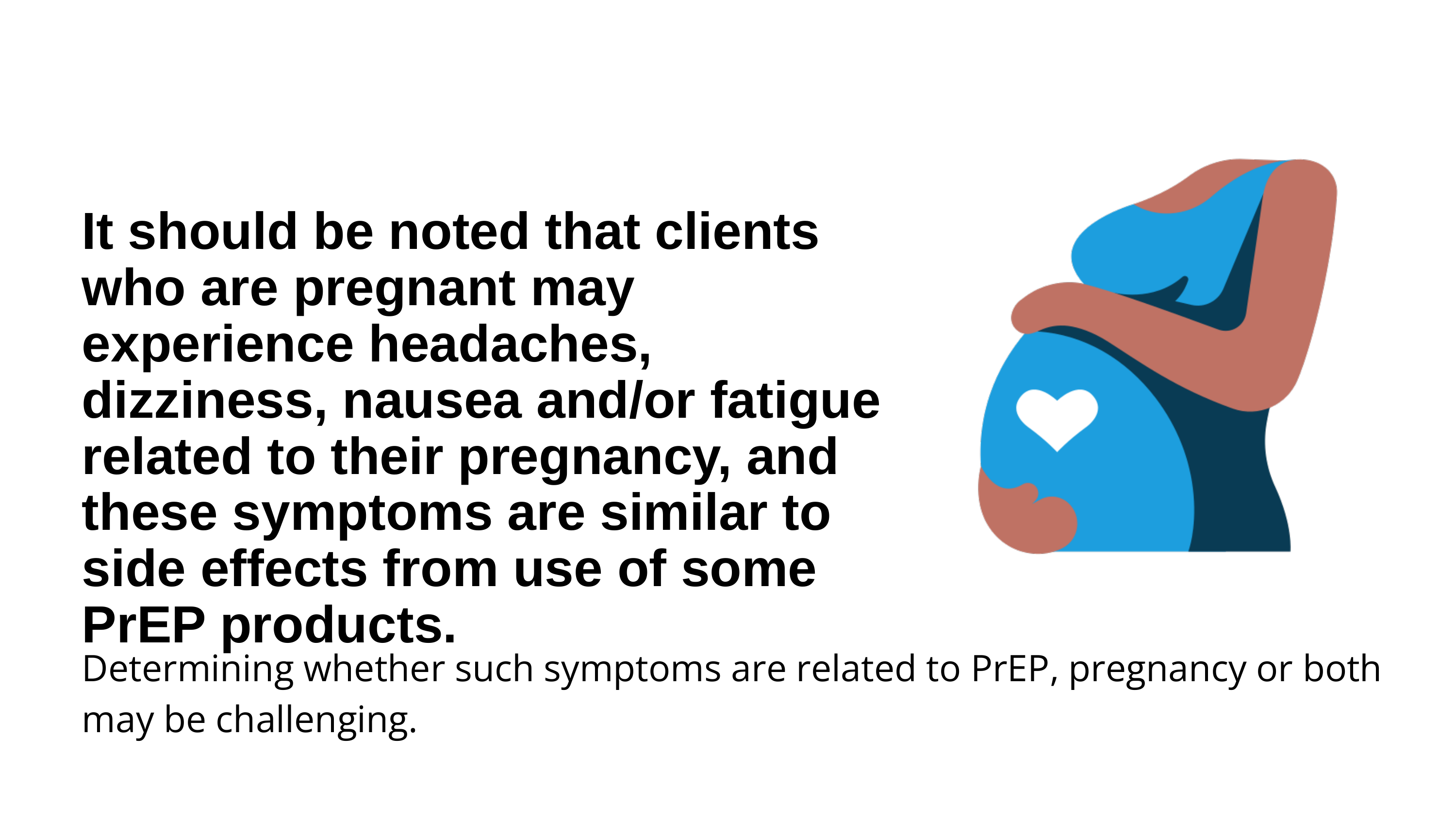

It should be noted that clients who are pregnant may experience headaches, dizziness, nausea and/or fatigue related to their pregnancy, and these symptoms are similar to side effects from use of some PrEP products.
Determining whether such symptoms are related to PrEP, pregnancy or both may be challenging.